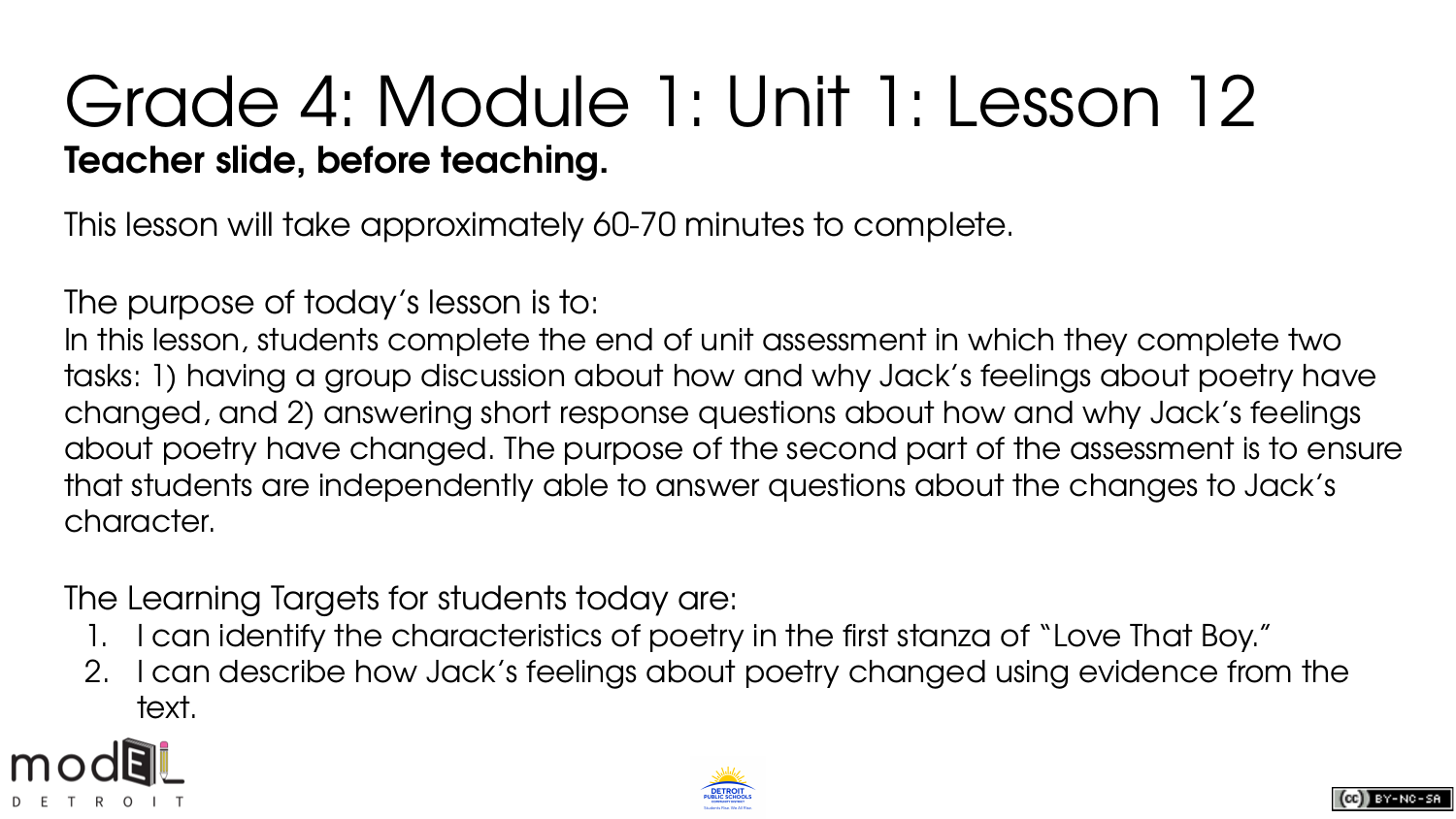

# Grade 4: Module 1: Unit 1: Lesson 12
Teacher slide, before teaching.
This lesson will take approximately 60-70 minutes to complete.

The purpose of today’s lesson is to:
In this lesson, students complete the end of unit assessment in which they complete two tasks: 1) having a group discussion about how and why Jack’s feelings about poetry have changed, and 2) answering short response questions about how and why Jack’s feelings about poetry have changed. The purpose of the second part of the assessment is to ensure that students are independently able to answer questions about the changes to Jack’s character.

The Learning Targets for students today are:
I can identify the characteristics of poetry in the first stanza of “Love That Boy.”
I can describe how Jack’s feelings about poetry changed using evidence from the text.